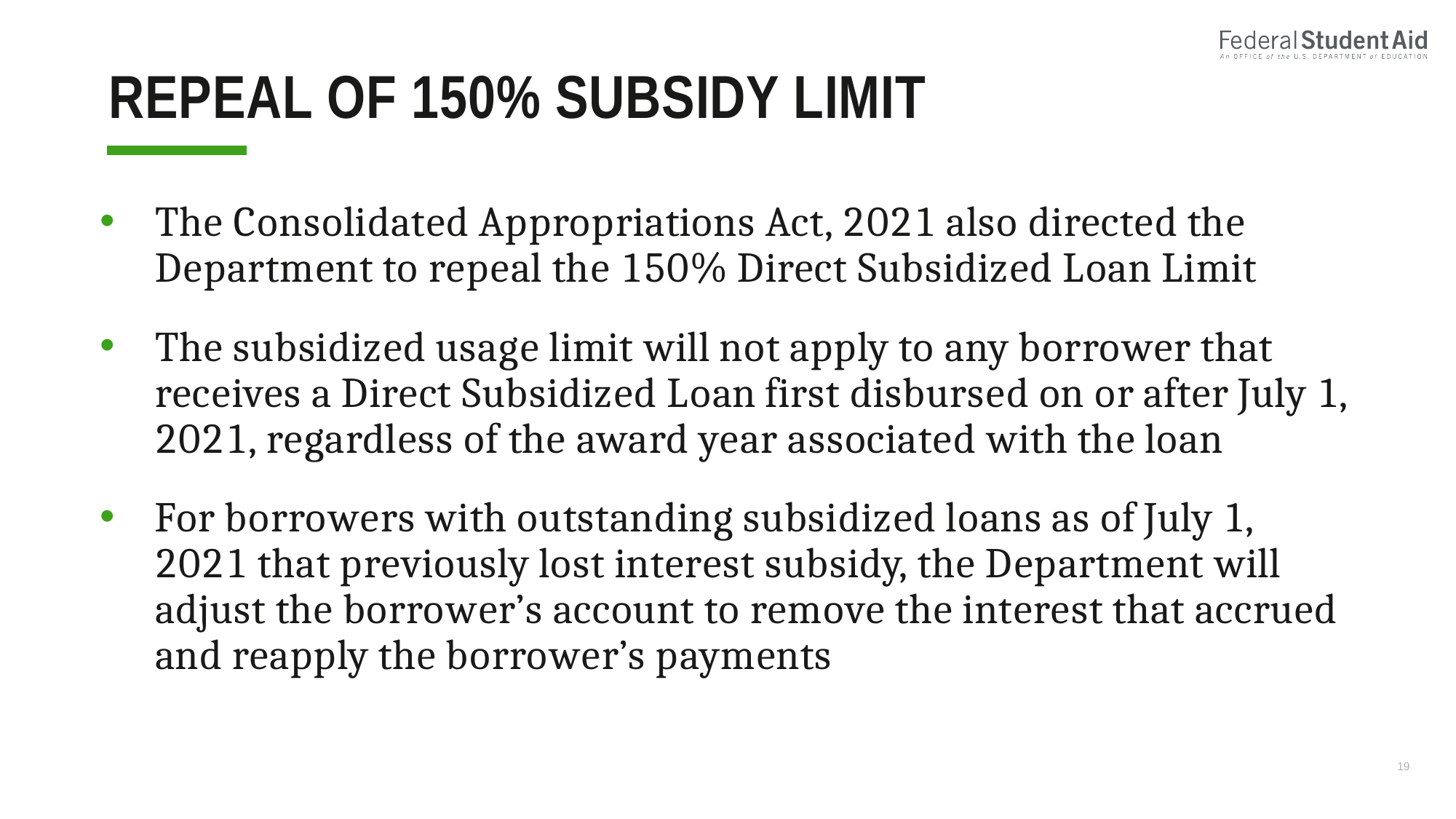

# Repeal of 150% subsidy limit
The Consolidated Appropriations Act, 2021 also directed the Department to repeal the 150% Direct Subsidized Loan Limit
The subsidized usage limit will not apply to any borrower that receives a Direct Subsidized Loan first disbursed on or after July 1, 2021, regardless of the award year associated with the loan
For borrowers with outstanding subsidized loans as of July 1, 2021 that previously lost interest subsidy, the Department will adjust the borrower’s account to remove the interest that accrued and reapply the borrower’s payments
19